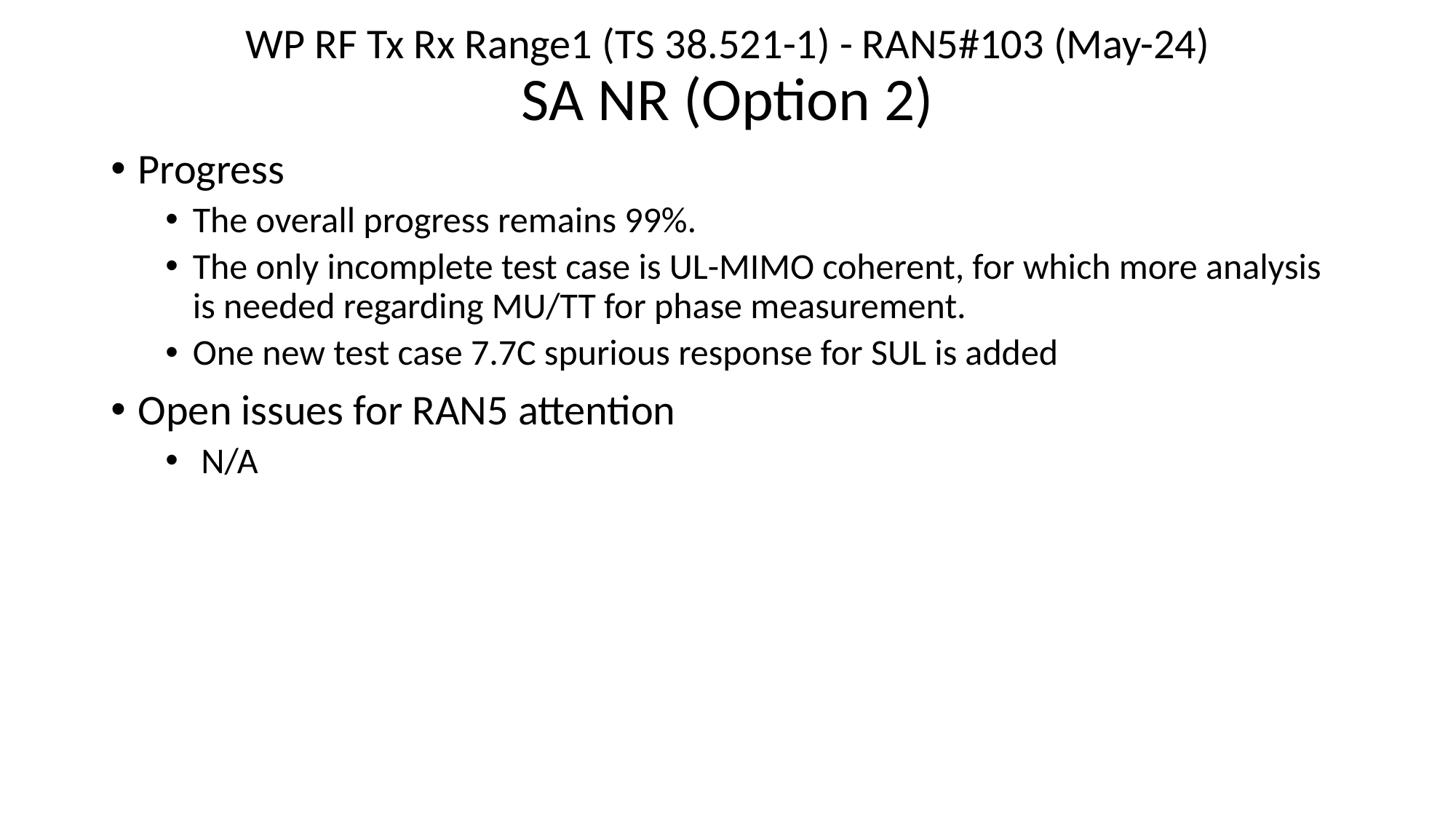

# WP RF Tx Rx Range1 (TS 38.521-1) - RAN5#103 (May-24) SA NR (Option 2)
Progress
The overall progress remains 99%.
The only incomplete test case is UL-MIMO coherent, for which more analysis is needed regarding MU/TT for phase measurement.
One new test case 7.7C spurious response for SUL is added
Open issues for RAN5 attention
 N/A